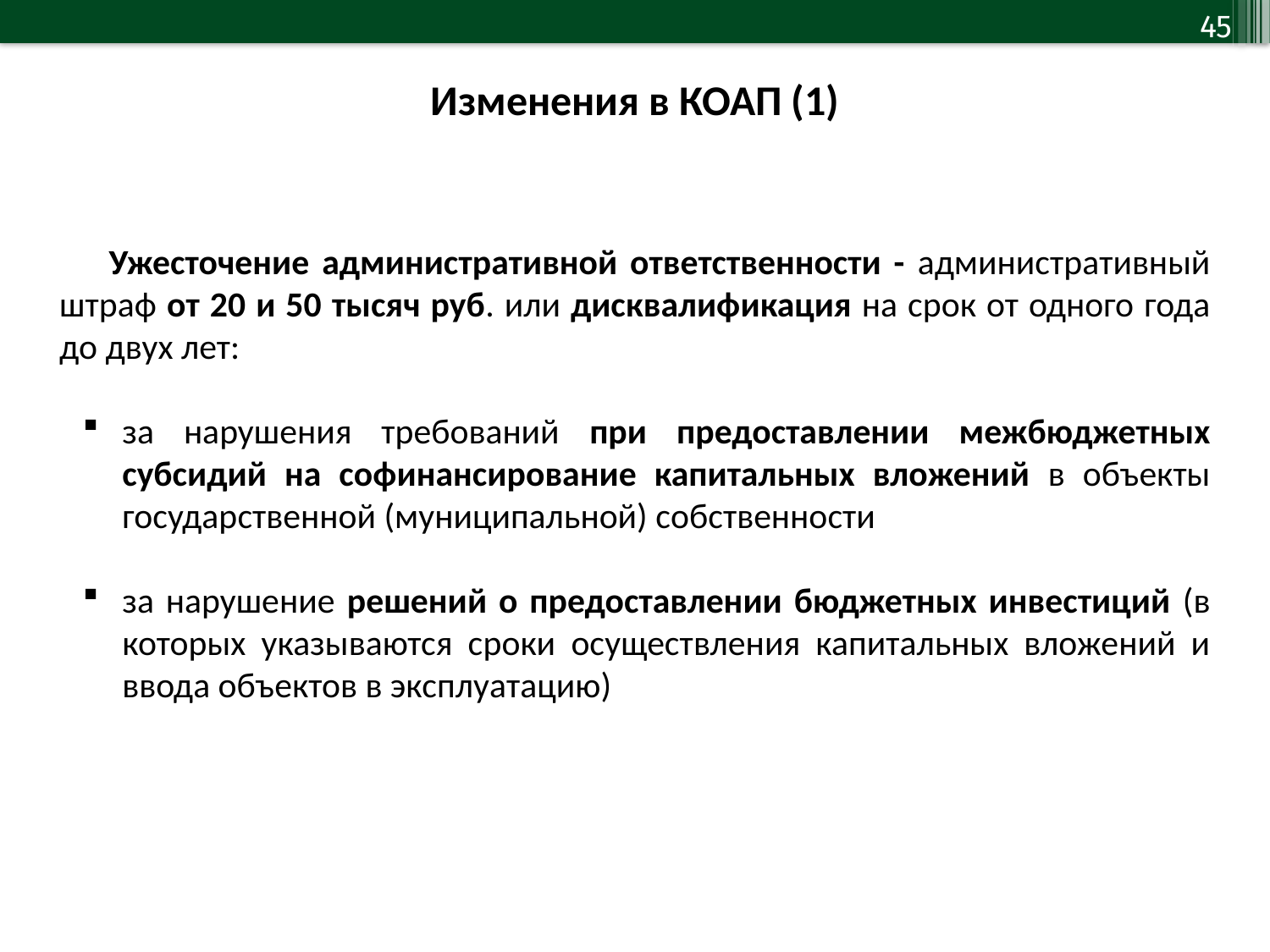

Изменения в КОАП (1)
Ужесточение административной ответственности - административный штраф от 20 и 50 тысяч руб. или дисквалификация на срок от одного года до двух лет:

за нарушения требований при предоставлении межбюджетных субсидий на софинансирование капитальных вложений в объекты государственной (муниципальной) собственности

за нарушение решений о предоставлении бюджетных инвестиций (в которых указываются сроки осуществления капитальных вложений и ввода объектов в эксплуатацию)